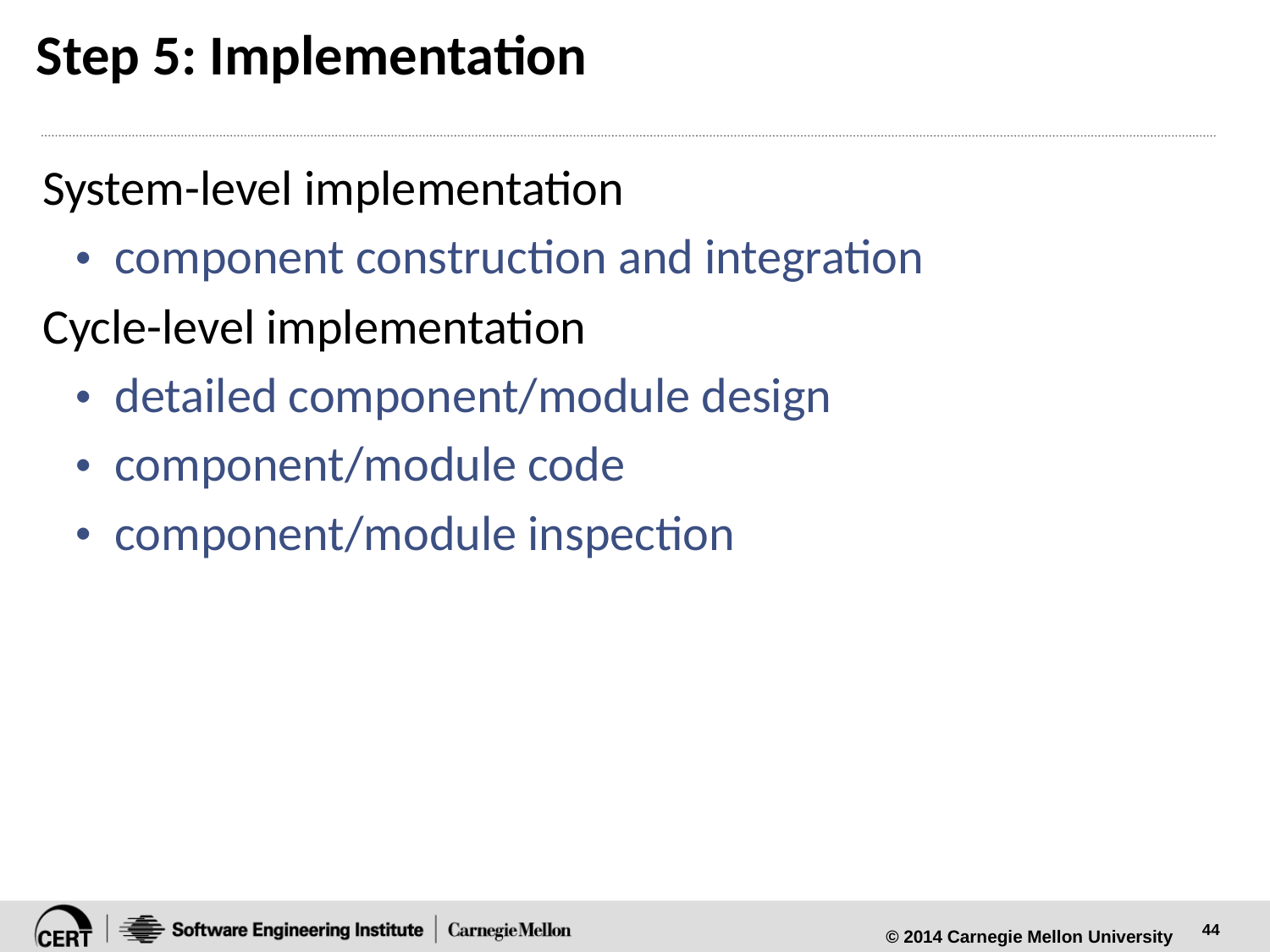

# Step 5: Implementation
System-level implementation
 component construction and integration
Cycle-level implementation
 detailed component/module design
 component/module code
 component/module inspection